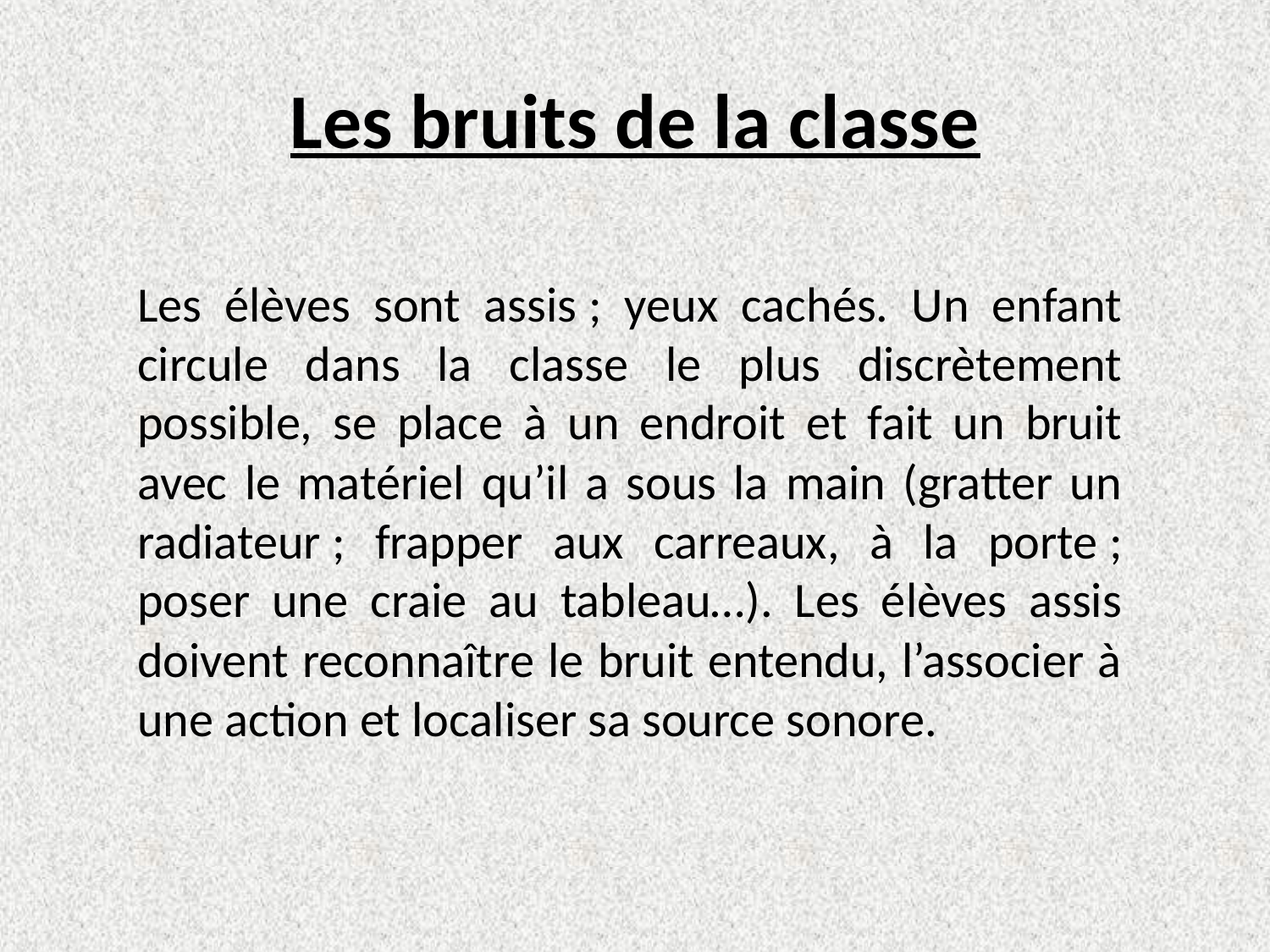

# Les bruits de la classe
Les élèves sont assis ; yeux cachés. Un enfant circule dans la classe le plus discrètement possible, se place à un endroit et fait un bruit avec le matériel qu’il a sous la main (gratter un radiateur ; frapper aux carreaux, à la porte ; poser une craie au tableau…). Les élèves assis doivent reconnaître le bruit entendu, l’associer à une action et localiser sa source sonore.